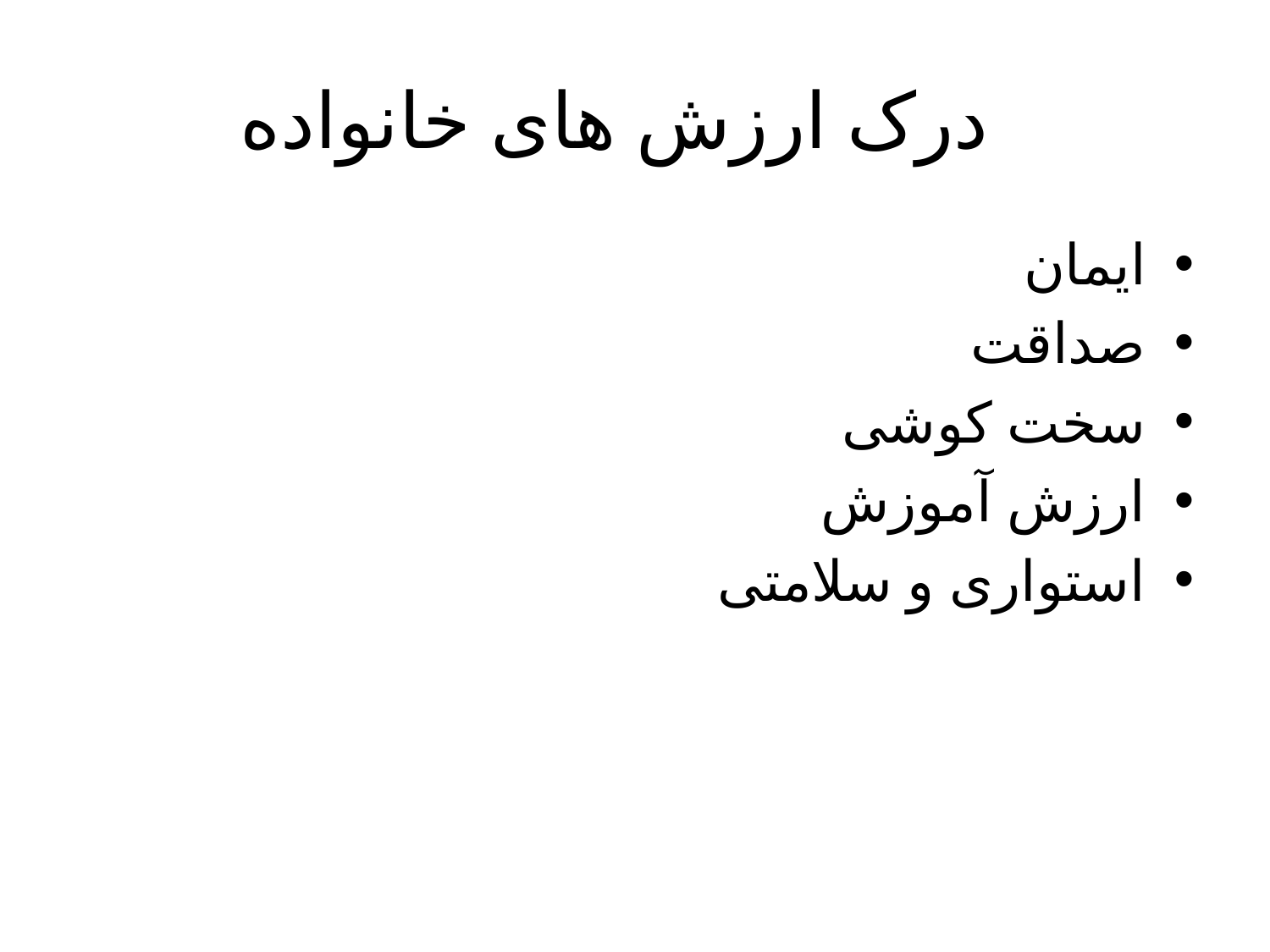

# درک ارزش های خانواده
ایمان
صداقت
سخت کوشی
ارزش آموزش
استواری و سلامتی